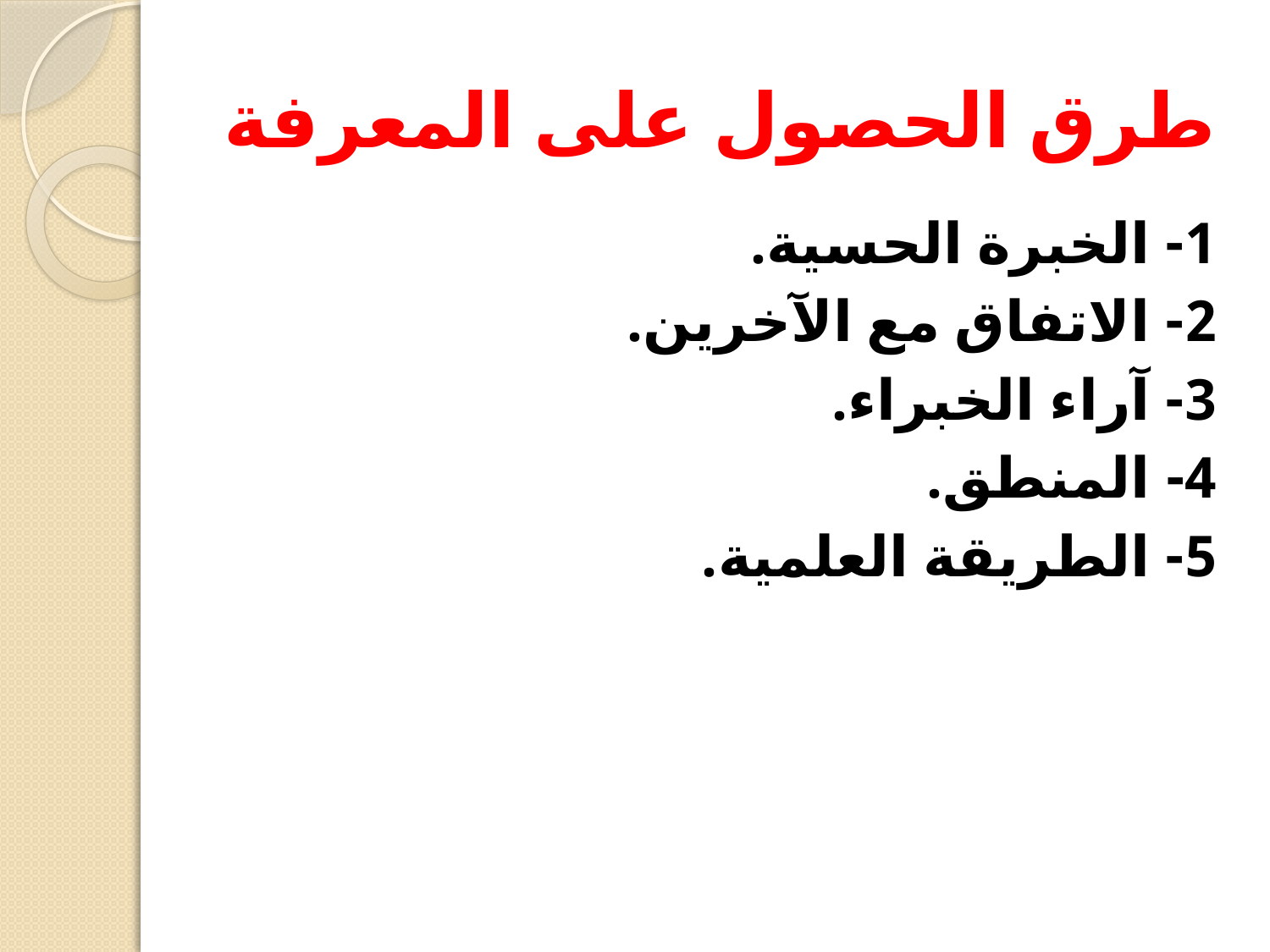

# طرق الحصول على المعرفة
1- الخبرة الحسية.
2- الاتفاق مع الآخرين.
3- آراء الخبراء.
4- المنطق.
5- الطريقة العلمية.